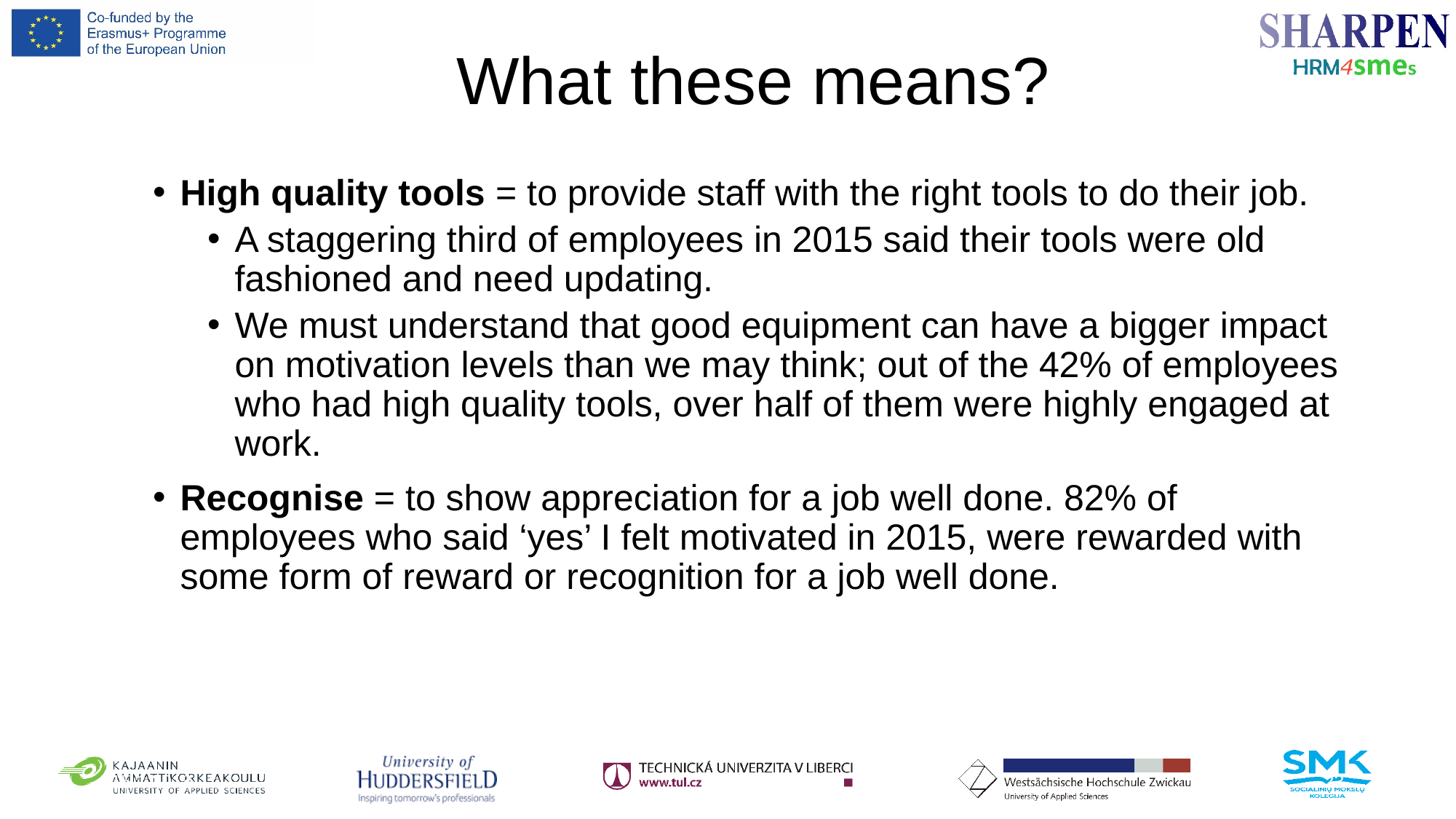

# What these means?
High quality tools = to provide staff with the right tools to do their job.
A staggering third of employees in 2015 said their tools were old fashioned and need updating.
We must understand that good equipment can have a bigger impact on motivation levels than we may think; out of the 42% of employees who had high quality tools, over half of them were highly engaged at work.
Recognise = to show appreciation for a job well done. 82% of employees who said ‘yes’ I felt motivated in 2015, were rewarded with some form of reward or recognition for a job well done.

15.1.2018

23